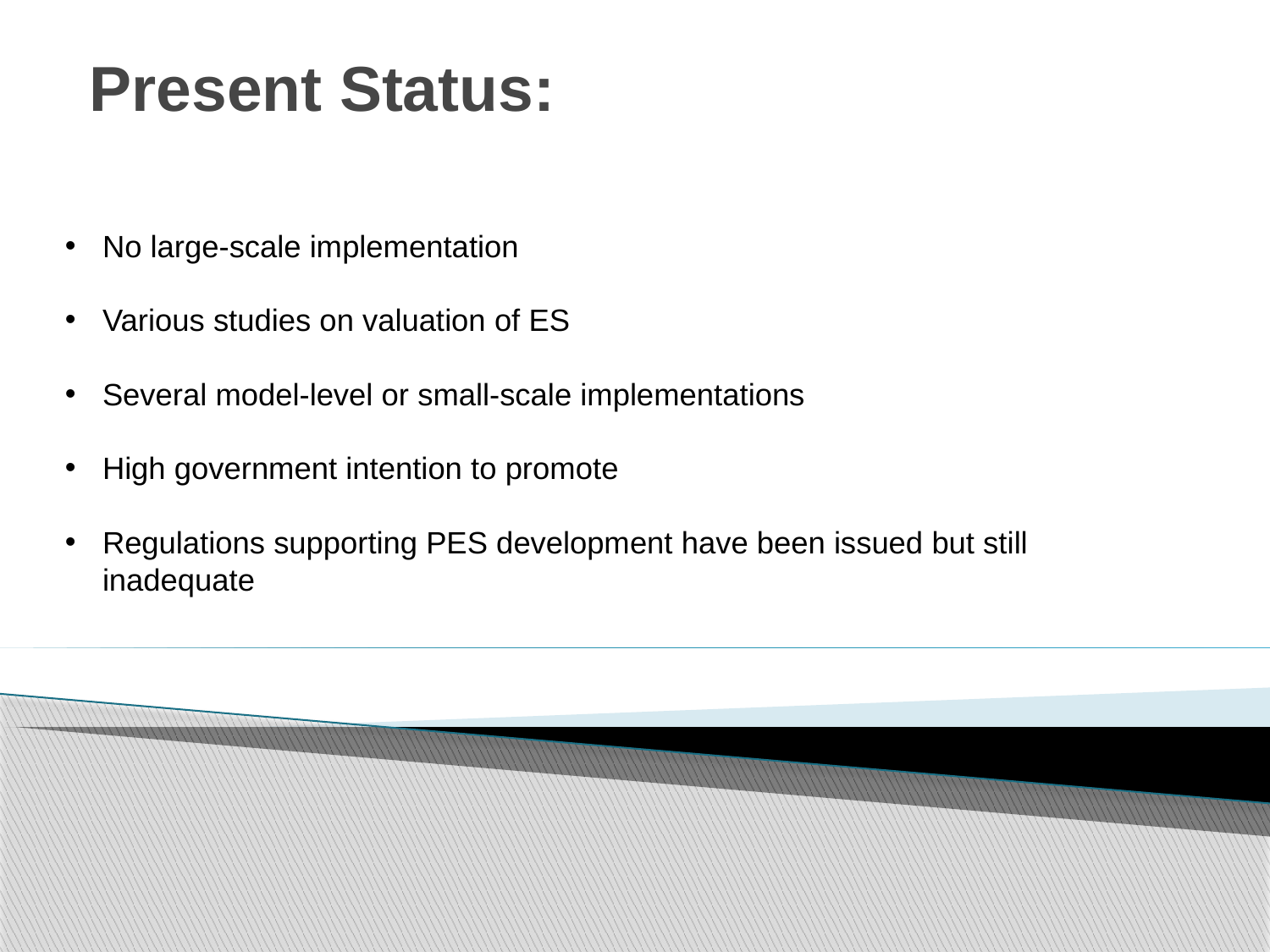

# Present Status:

No large-scale implementation

Various studies on valuation of ES

Several model-level or small-scale implementations

High government intention to promote

Regulations supporting PES development have been issued but still inadequate